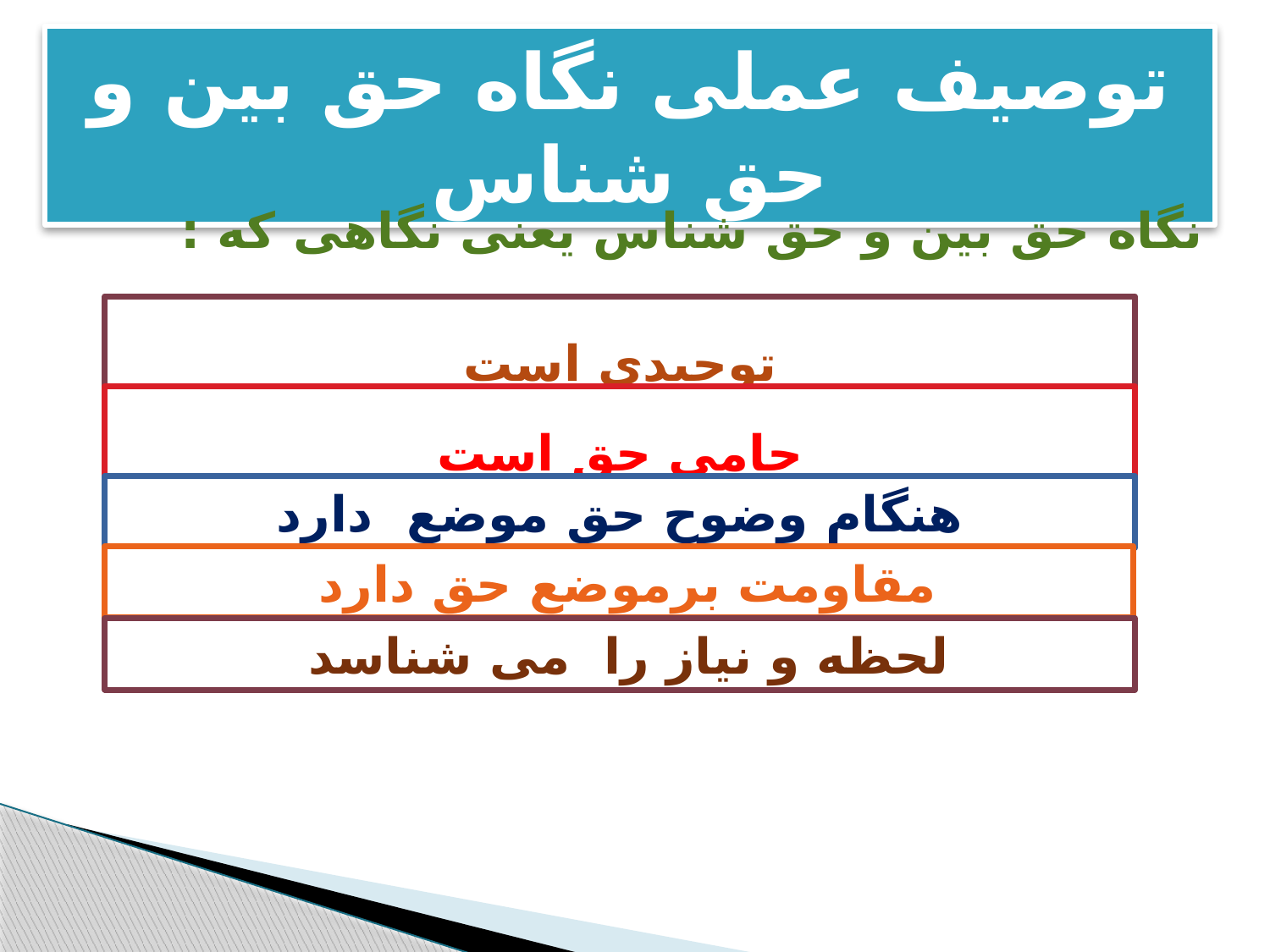

توصیف عملی نگاه حق بین و حق شناس
نگاه حق بین و حق شناس یعنی نگاهی که :
توحیدی است
حامی حق است
هنگام وضوح حق موضع  دارد
مقاومت برموضع حق دارد
لحظه و نیاز را  می شناسد